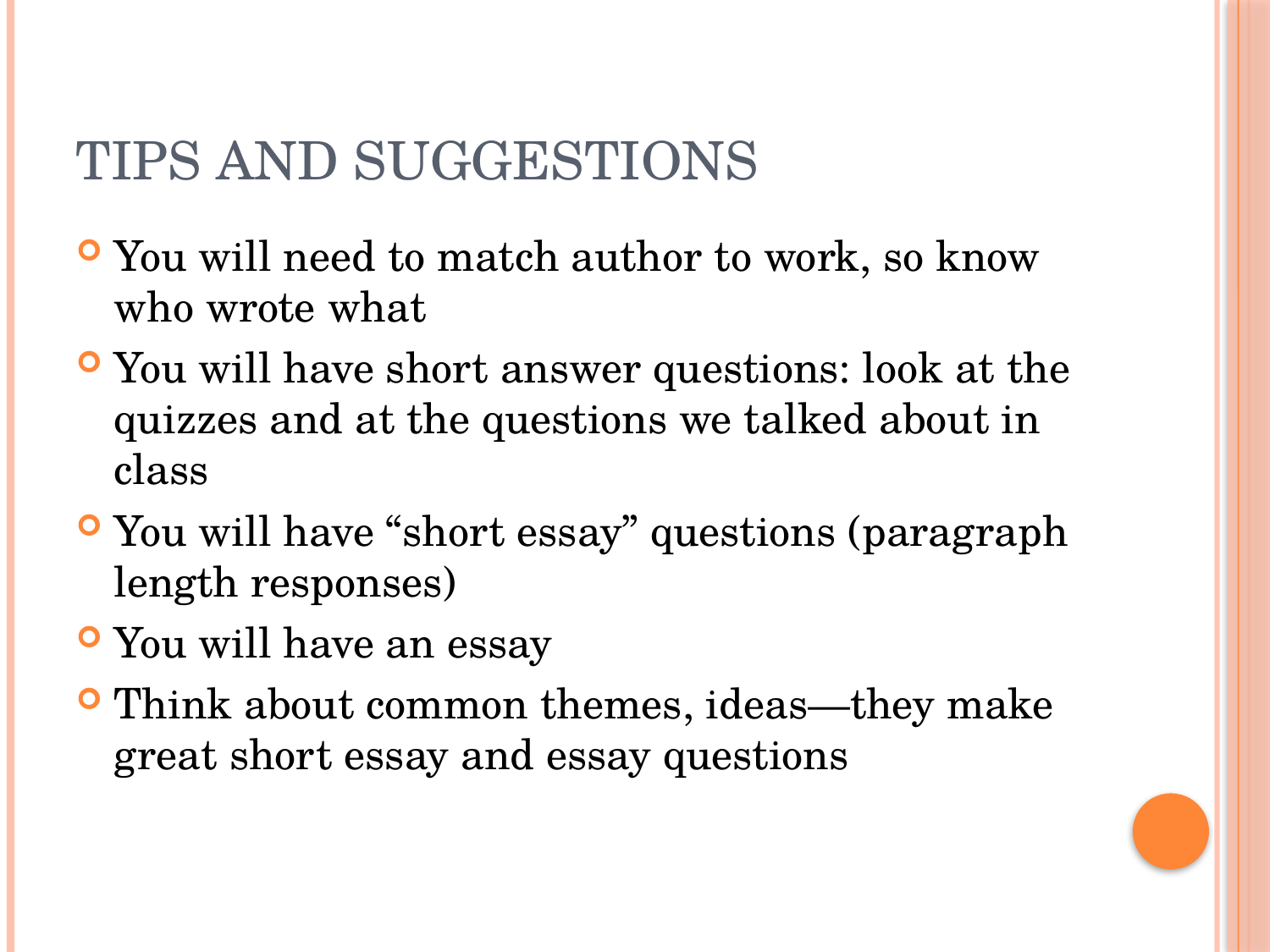

# Tips and suggestions
You will need to match author to work, so know who wrote what
You will have short answer questions: look at the quizzes and at the questions we talked about in class
You will have “short essay” questions (paragraph length responses)
You will have an essay
Think about common themes, ideas—they make great short essay and essay questions